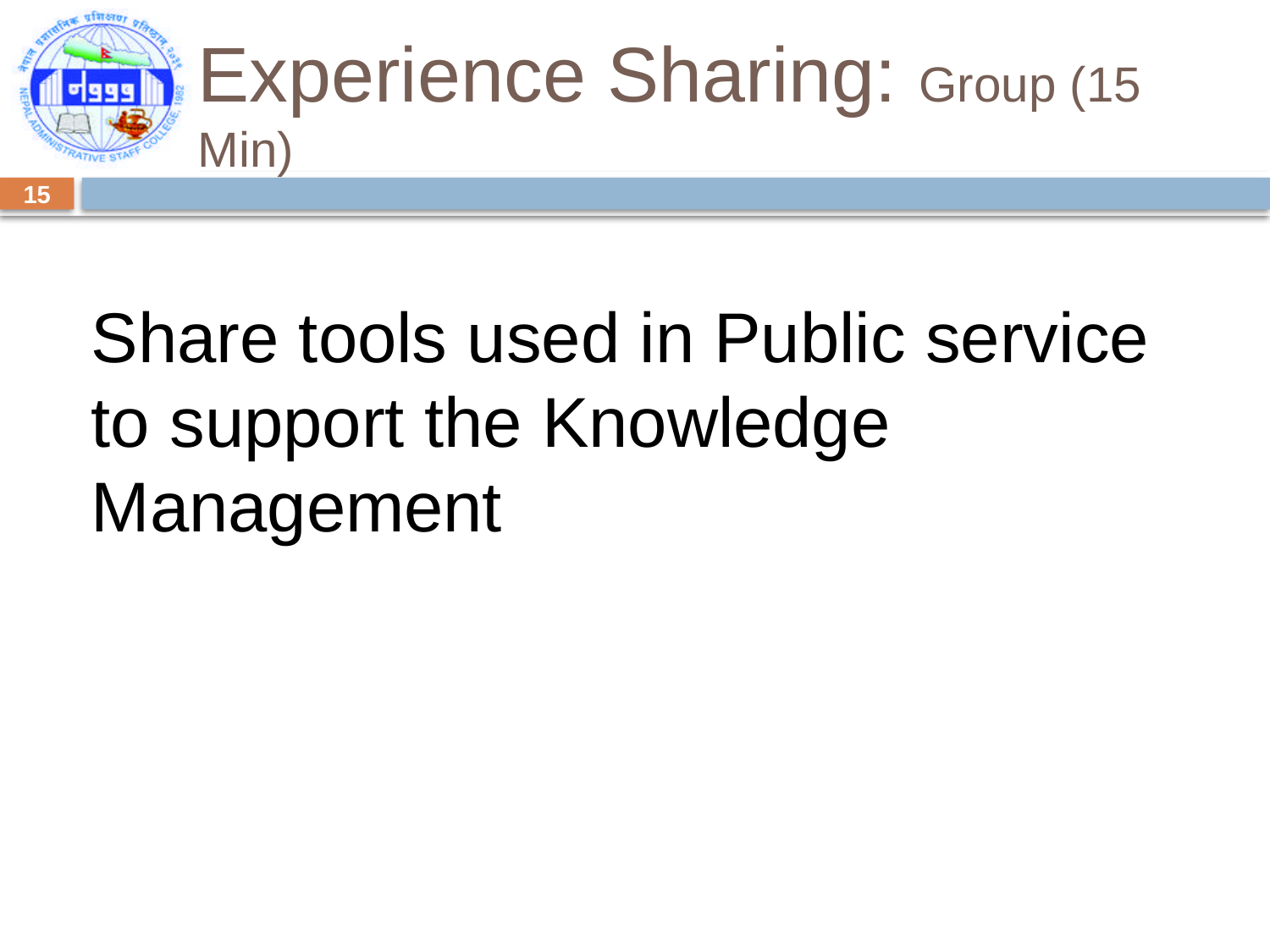

# Experience Sharing: Group (15 Min)
15
Share tools used in Public service to support the Knowledge Management